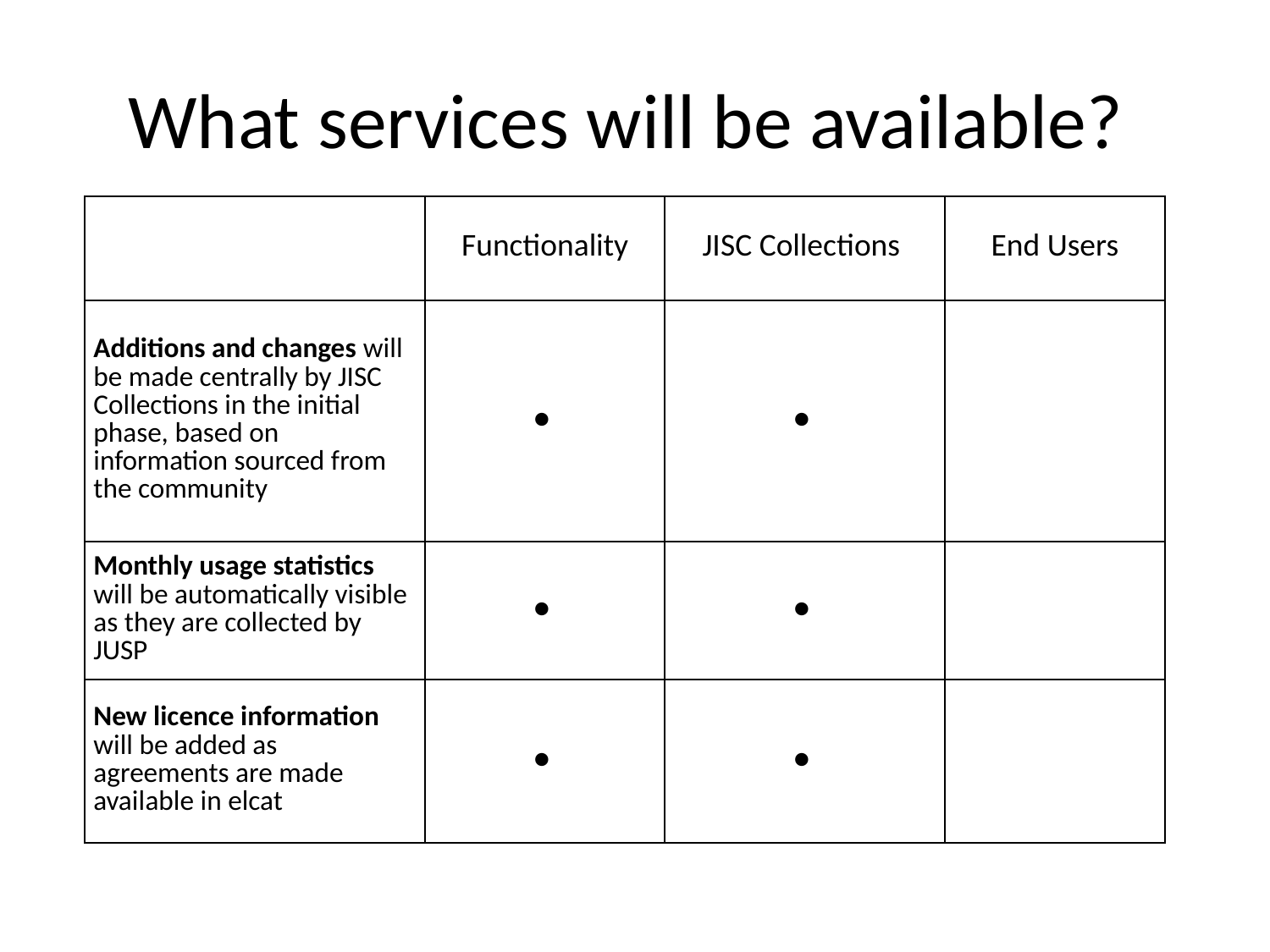

# What services will be available?
|  | Functionality | JISC Collections | End Users |
| --- | --- | --- | --- |
| Additions and changes will be made centrally by JISC Collections in the initial phase, based on information sourced from the community | ● | ● |  |
| Monthly usage statistics will be automatically visible as they are collected by JUSP | ● | ● |  |
| New licence information will be added as agreements are made available in elcat | ● | ● |  |